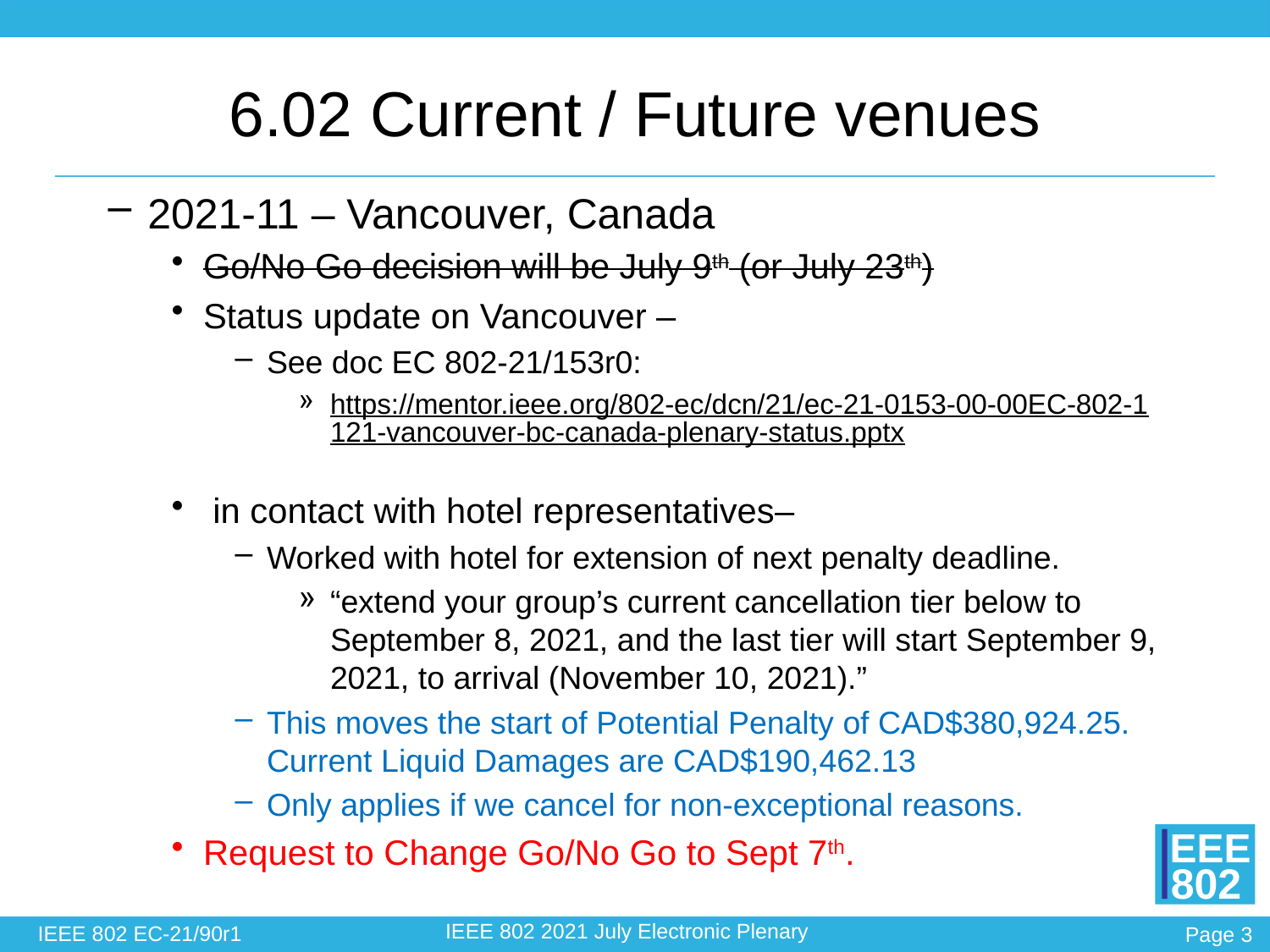

# 6.02 Current / Future venues
2021-11 – Vancouver, Canada
Go/No Go decision will be July 9th (or July 23th)
Status update on Vancouver –
See doc EC 802-21/153r0:
https://mentor.ieee.org/802-ec/dcn/21/ec-21-0153-00-00EC-802-1121-vancouver-bc-canada-plenary-status.pptx
 in contact with hotel representatives–
Worked with hotel for extension of next penalty deadline.
“extend your group’s current cancellation tier below to September 8, 2021, and the last tier will start September 9, 2021, to arrival (November 10, 2021).”
This moves the start of Potential Penalty of CAD$380,924.25. Current Liquid Damages are CAD$190,462.13
Only applies if we cancel for non-exceptional reasons.
Request to Change Go/No Go to Sept 7th.
IEEE 802 EC-21/90r1